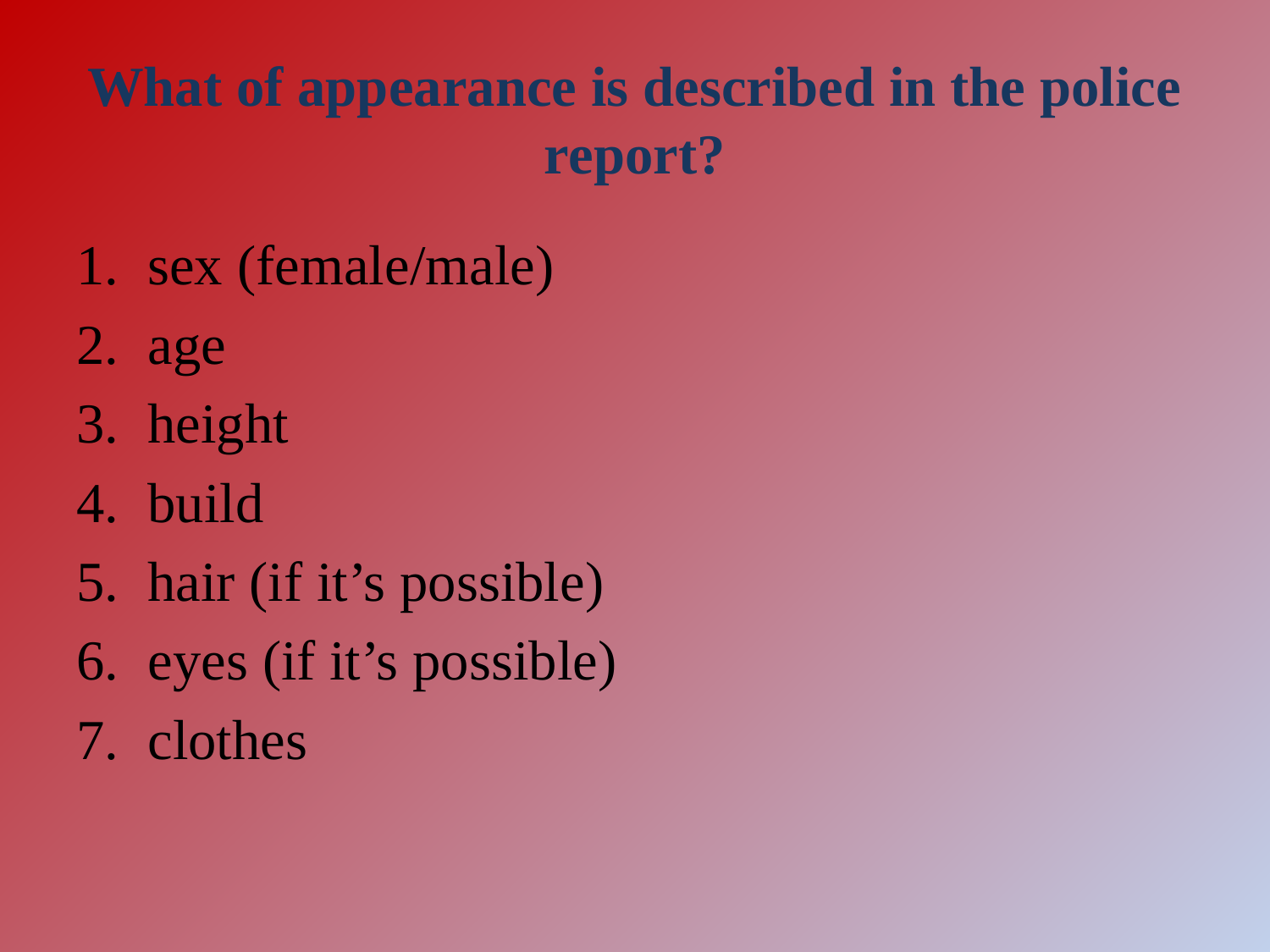

# What of appearance is described in the police report?
sex (female/male)
age
height
build
hair (if it’s possible)
eyes (if it’s possible)
clothes